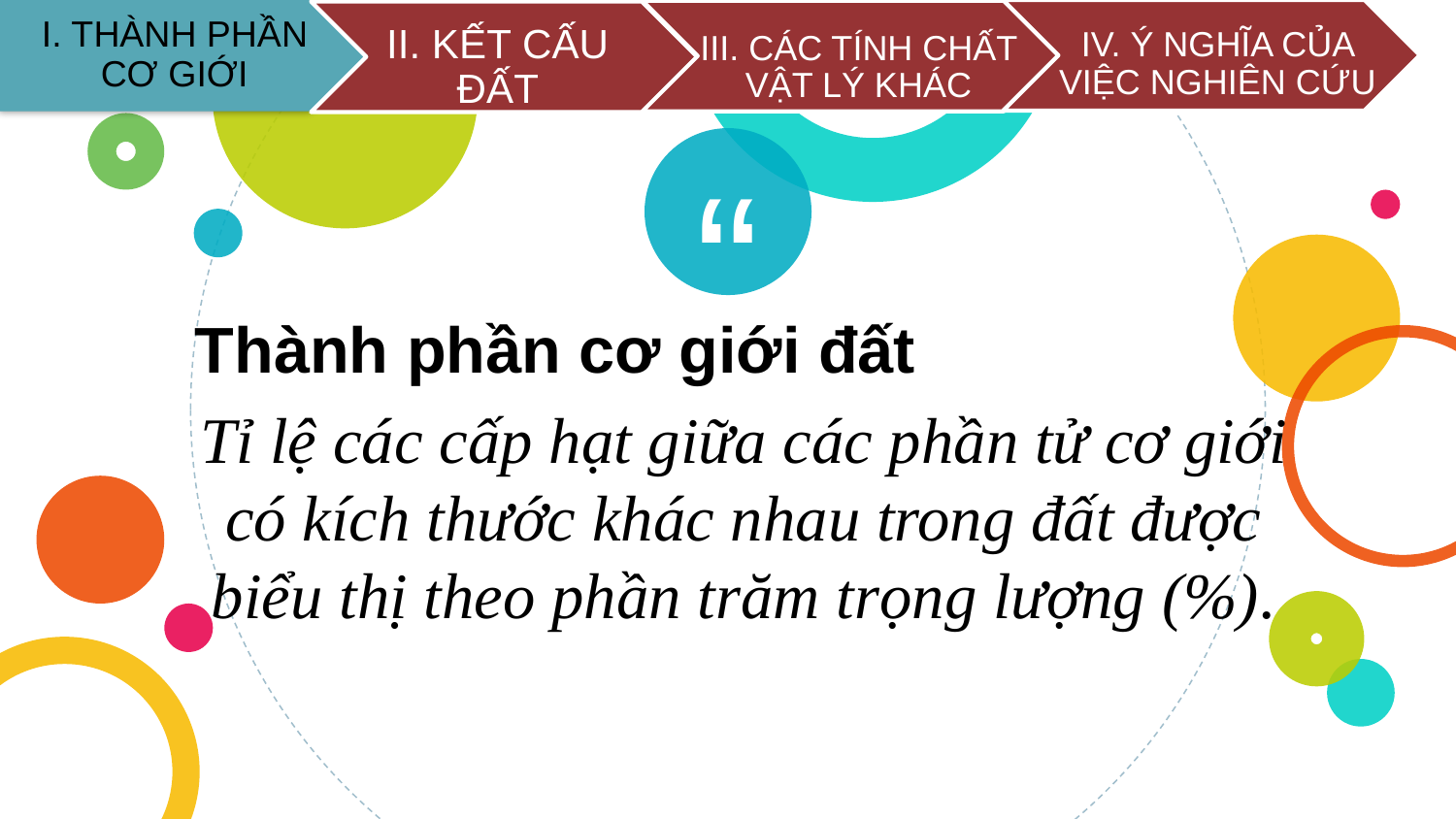

IV. Ý NGHĨA CỦA VIỆC NGHIÊN CỨU

I. THÀNH PHẦN CƠ GIỚI

III. CÁC TÍNH CHẤT VẬT LÝ KHÁC

II. KẾT CẤU ĐẤT
Thành phần cơ giới đất
Tỉ lệ các cấp hạt giữa các phần tử cơ giới có kích thước khác nhau trong đất được biểu thị theo phần trăm trọng lượng (%).